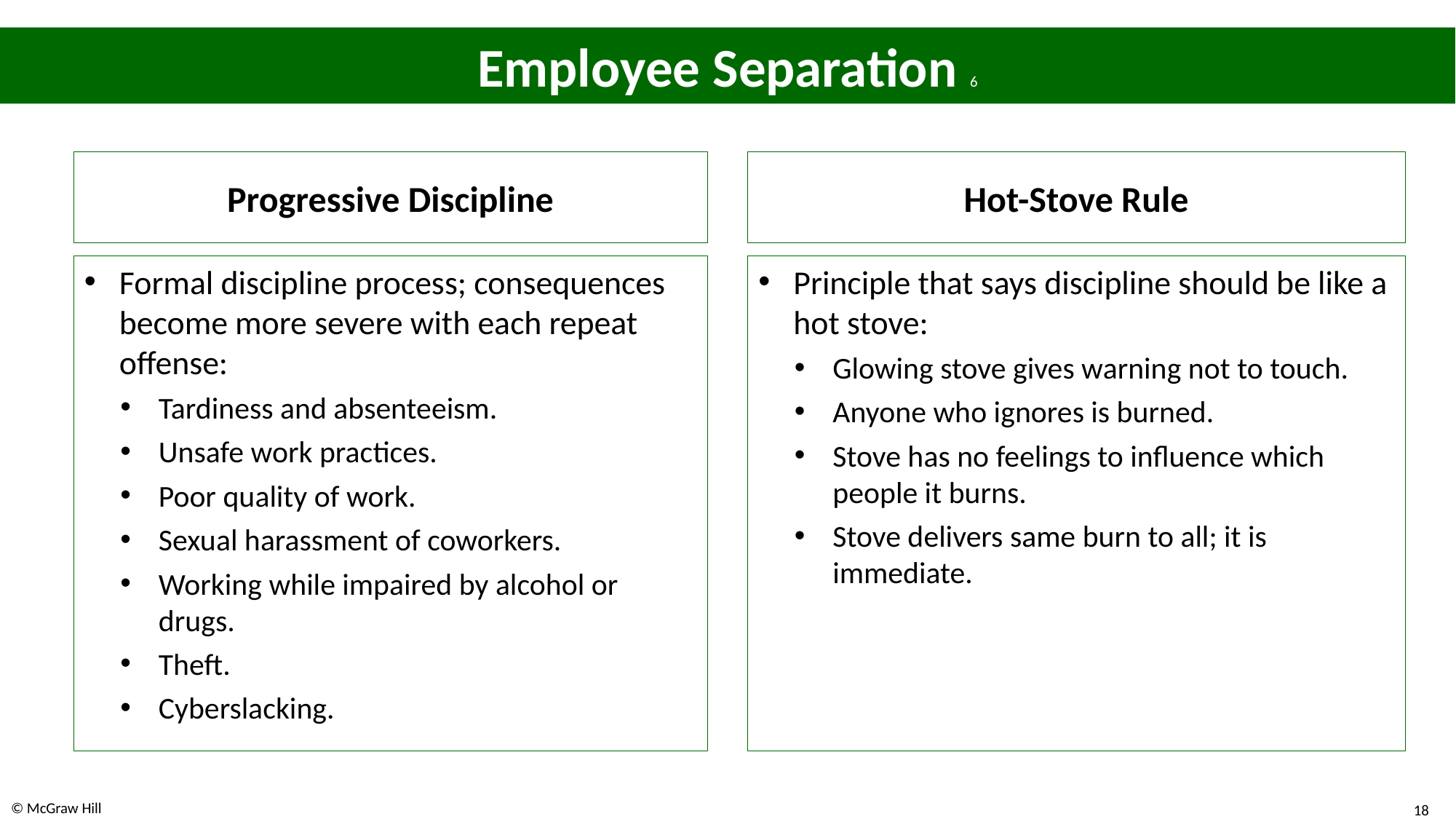

# Employee Separation 6
Progressive Discipline
Hot-Stove Rule
Principle that says discipline should be like a hot stove:
Glowing stove gives warning not to touch.
Anyone who ignores is burned.
Stove has no feelings to influence which people it burns.
Stove delivers same burn to all; it is immediate.
Formal discipline process; consequences become more severe with each repeat offense:
Tardiness and absenteeism.
Unsafe work practices.
Poor quality of work.
Sexual harassment of coworkers.
Working while impaired by alcohol or drugs.
Theft.
Cyberslacking.